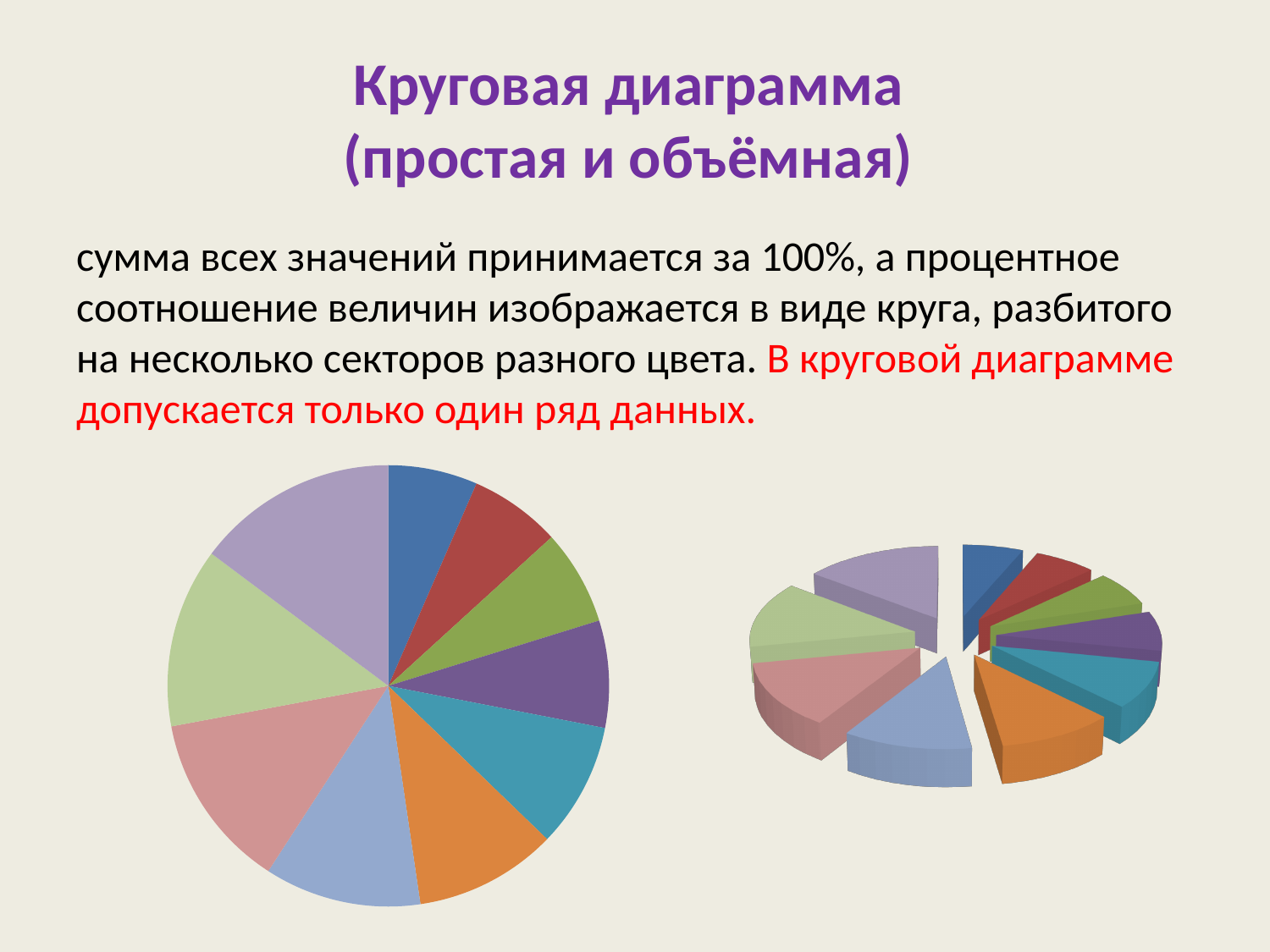

# Круговая диаграмма (простая и объёмная)
сумма всех значений принимается за 100%, а процентное соотношение величин изображается в виде круга, разбитого на несколько секторов разного цвета. В круговой диаграмме допускается только один ряд данных.

### Chart

| Category |  |
|---|---|

[unsupported chart]